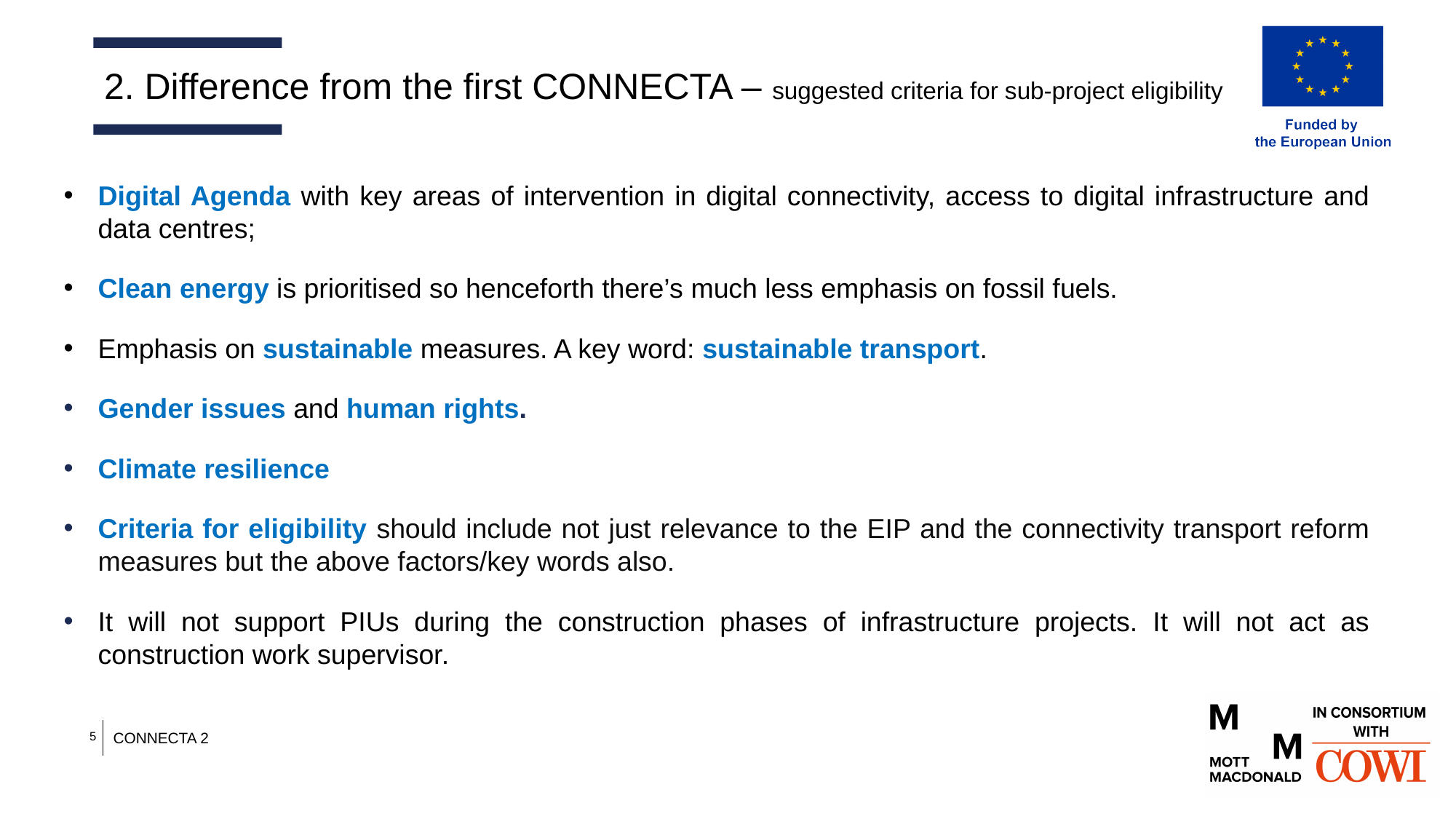

2. Difference from the first CONNECTA – suggested criteria for sub-project eligibility

Digital Agenda with key areas of intervention in digital connectivity, access to digital infrastructure and data centres;
Clean energy is prioritised so henceforth there’s much less emphasis on fossil fuels.
Emphasis on sustainable measures. A key word: sustainable transport.
Gender issues and human rights.
Climate resilience
Criteria for eligibility should include not just relevance to the EIP and the connectivity transport reform measures but the above factors/key words also.
It will not support PIUs during the construction phases of infrastructure projects. It will not act as construction work supervisor.
5
CONNECTA 2